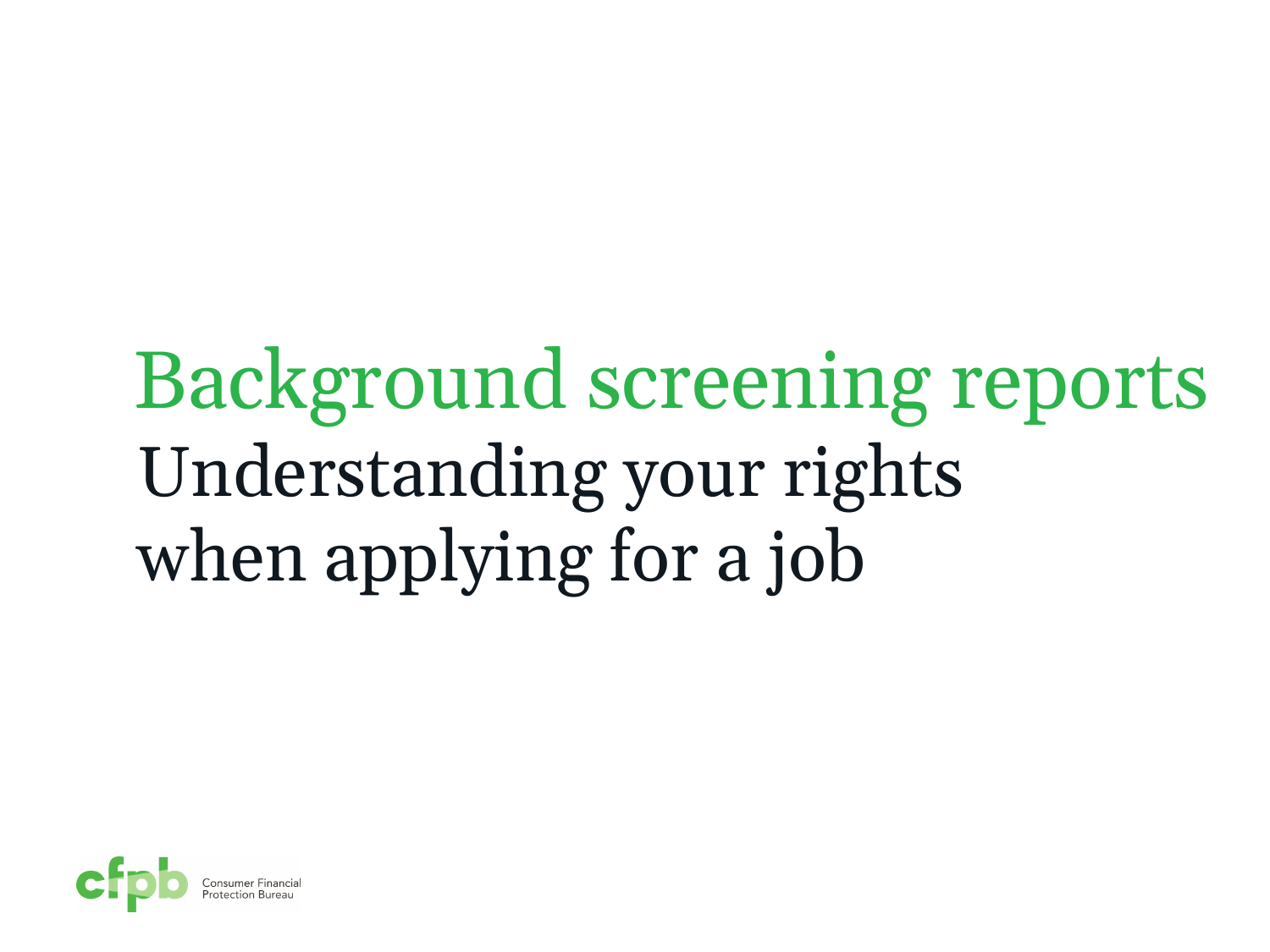

# Background screening reports
Understanding your rights
when applying for a job